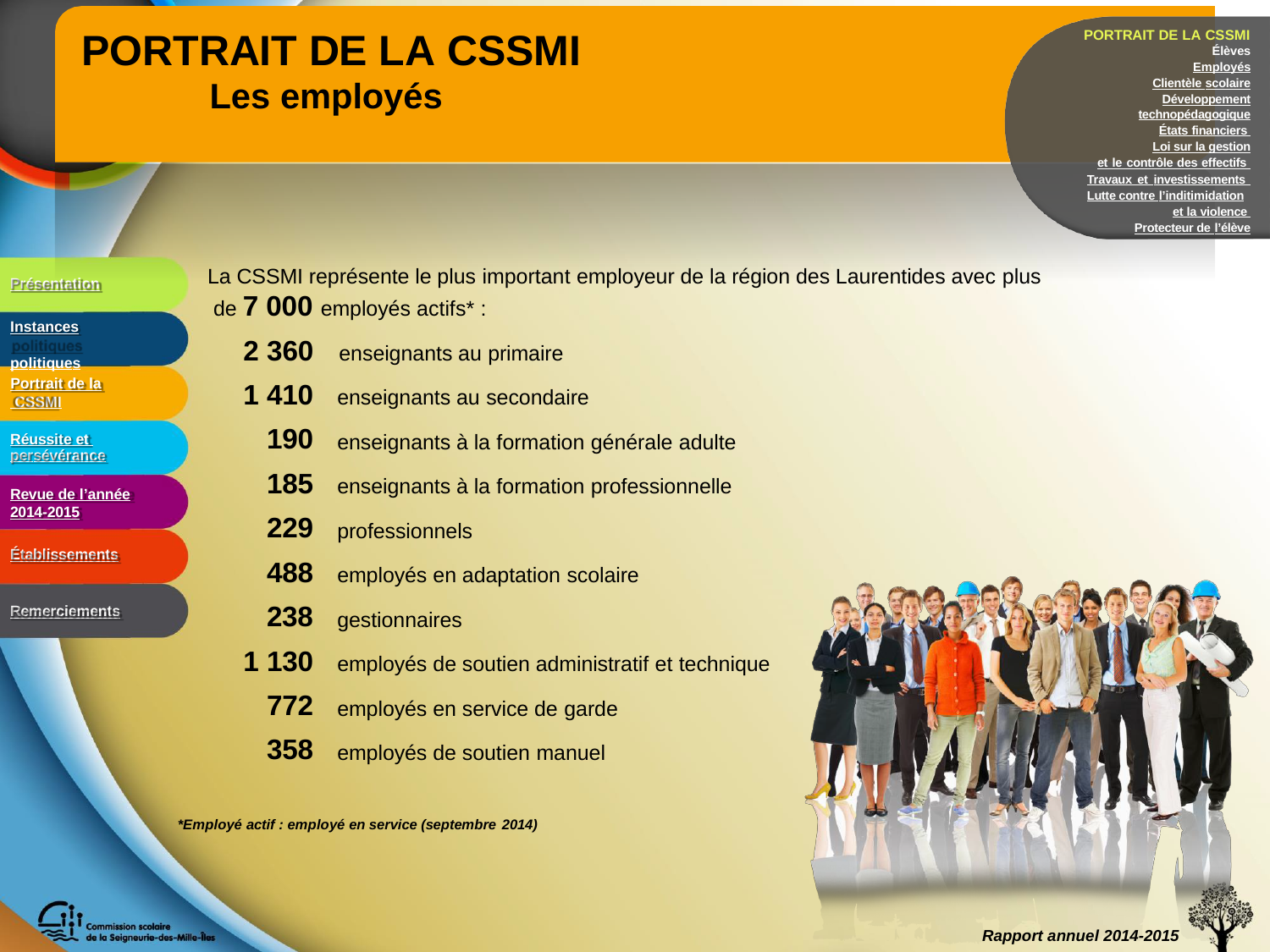

# PORTRAIT DE LA CSSMI
Les employés
PORTRAIT DE LA CSSMI
Élèves
Employés  Clientèle scolaire
Développement technopédagogique
États financiers  Loi sur la gestion
et le contrôle des effectifs  Travaux et investissements  Lutte contre l’inditimidation
et la violence  Protecteur de l’élève

La CSSMI représente le plus important employeur de la région des Laurentides avec plus  de 7 000 employés actifs* :

Présentation

Instances  politiques

2 360	enseignants au primaire
1 410
190
185
229
488
238
1 130
772
358

Portrait de la  CSSMI
enseignants au secondaire

enseignants à la formation générale adulte
Réussite et  persévérance

enseignants à la formation professionnelle

Revue de l’année
2014-2015

professionnels

Établissements
employés en adaptation scolaire

Remerciements
gestionnaires
employés de soutien administratif et technique
employés en service de garde
employés de soutien manuel
*Employé actif : employé en service (septembre 2014)
Rapport annuel 2014-2015